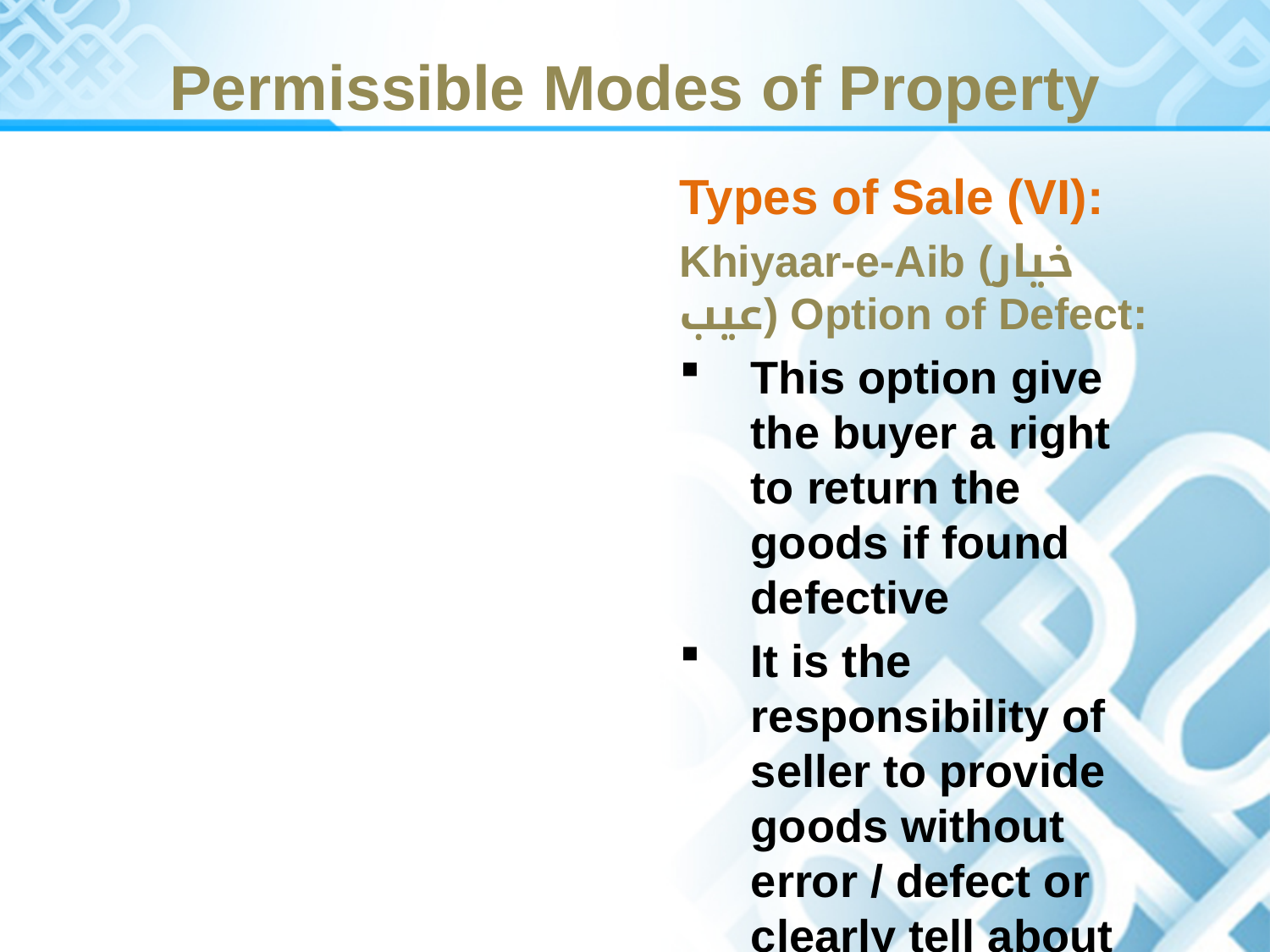

Permissible Modes of Property
Types of Sale (VI):
Khiyaar-e-Aib (خیار عیب) Option of Defect:
This option give the buyer a right to return the goods if found defective
It is the responsibility of seller to provide goods without error / defect or clearly tell about the defect.